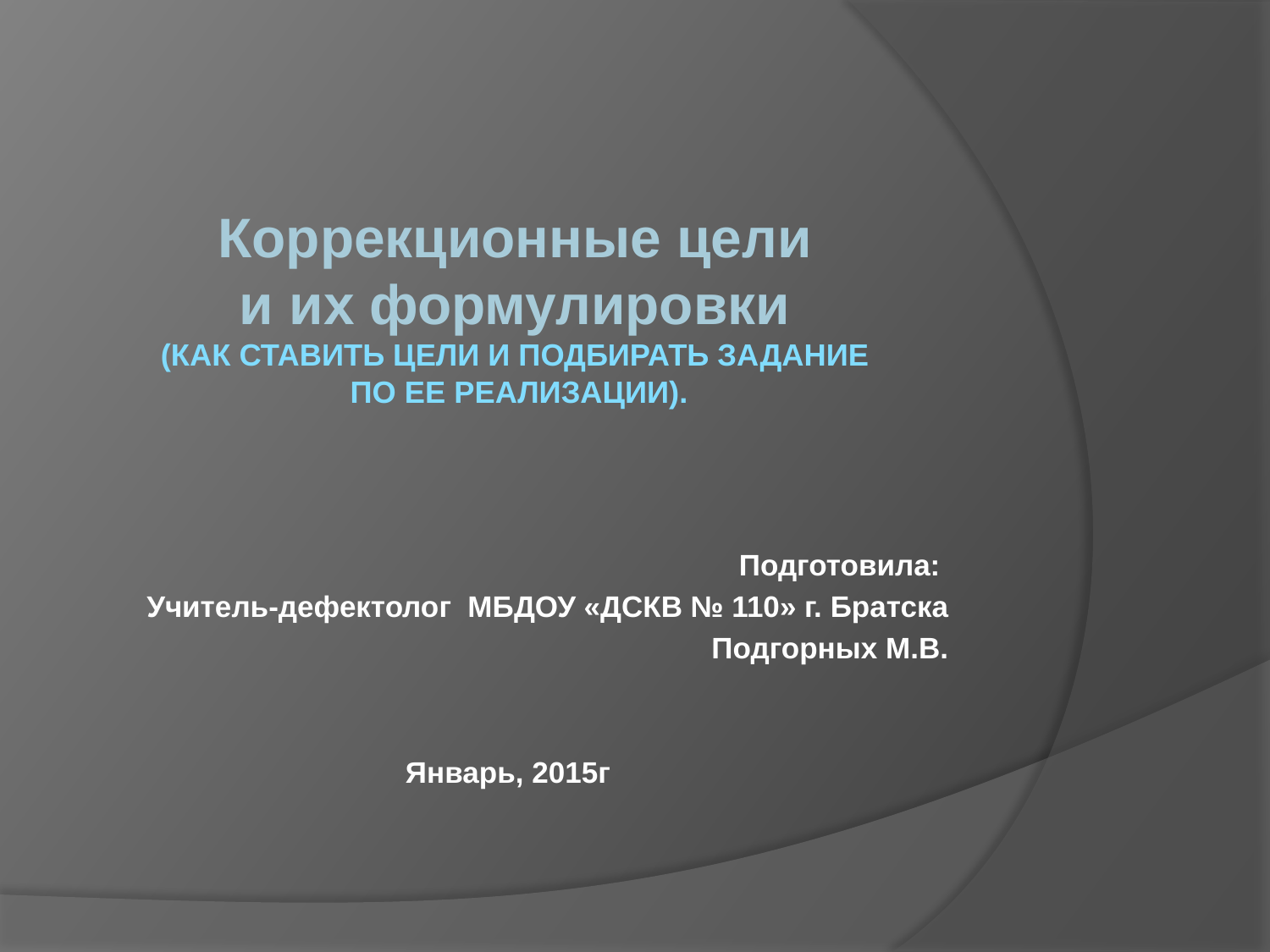

# Коррекционные цели и их формулировки (как ставить цели и подбирать задание по ее реализации).
Подготовила:
Учитель-дефектолог  МБДОУ «ДСКВ № 110» г. Братска
Подгорных М.В.

Январь, 2015г